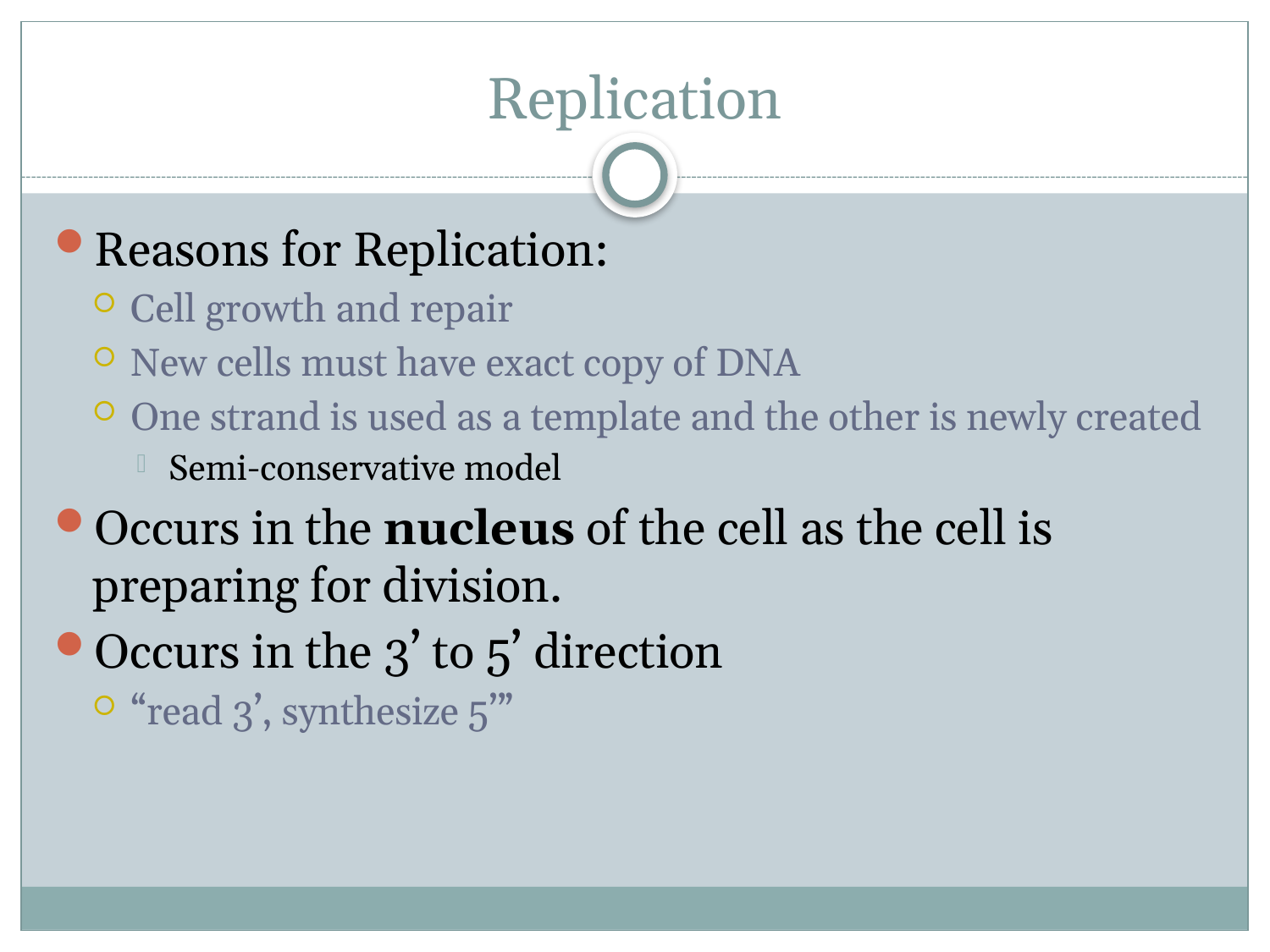

# Replication
Reasons for Replication:
Cell growth and repair
New cells must have exact copy of DNA
One strand is used as a template and the other is newly created
Semi-conservative model
Occurs in the nucleus of the cell as the cell is preparing for division.
Occurs in the 3’ to 5’ direction
“read 3’, synthesize 5’”